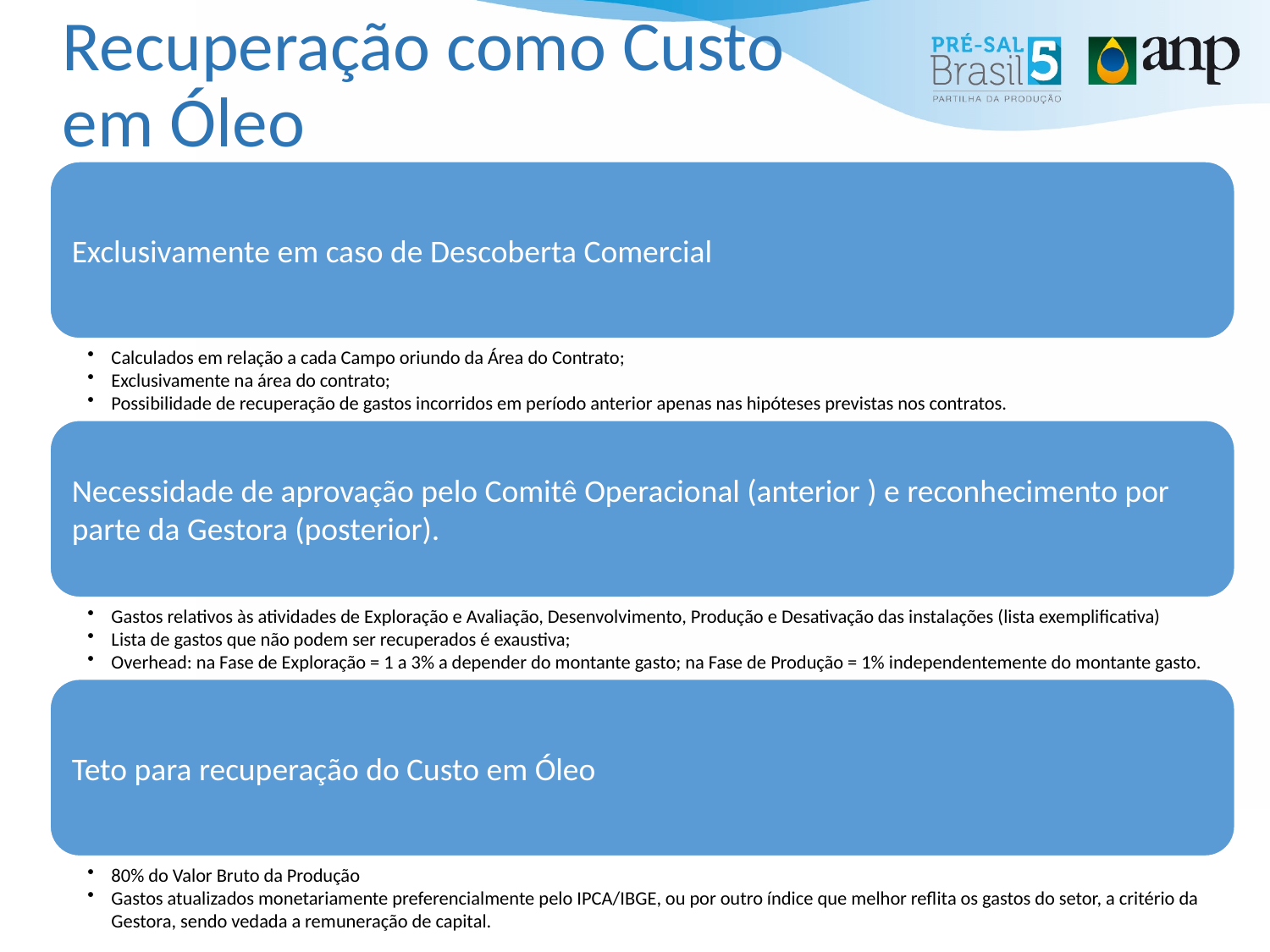

Recuperação como Custo em Óleo
Necessidade de aprovação pelo Comitê Operacional (anterior ) e reconhecimento por parte da Gestora (posterior).
Teto para recuperação do Custo em Óleo
Gastos relativos às atividades de Exploração e Avaliação, Desenvolvimento, Produção e Desativação das instalações (lista exemplificativa)
Exclusivamente em caso de Descoberta Comercial
80% do Valor Bruto da Produção
Calculados em relação a cada Campo oriundo da Área do Contrato;
Exclusivamente na área do contrato;
Gastos atualizados monetariamente preferencialmente pelo IPCA/IBGE, ou por outro índice que melhor reflita os gastos do setor, a critério da Gestora, sendo vedada a remuneração de capital.
Lista de gastos que não podem ser recuperados é exaustiva;
Overhead: na Fase de Exploração = 1 a 3% a depender do montante gasto; na Fase de Produção = 1% independentemente do montante gasto.
Possibilidade de recuperação de gastos incorridos em período anterior apenas nas hipóteses previstas nos contratos.